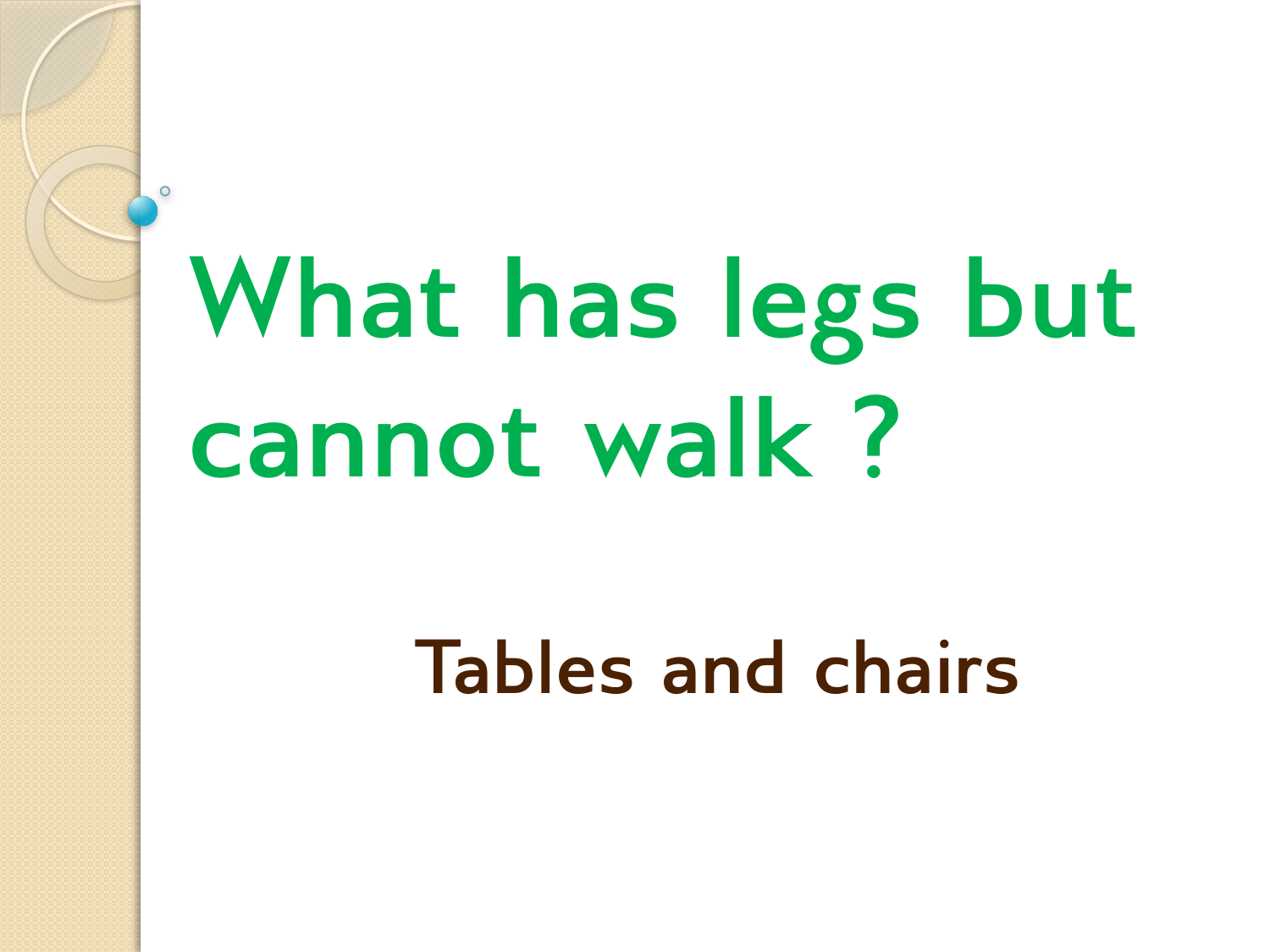

# What has legs but cannot walk ?
    Tables and chairs